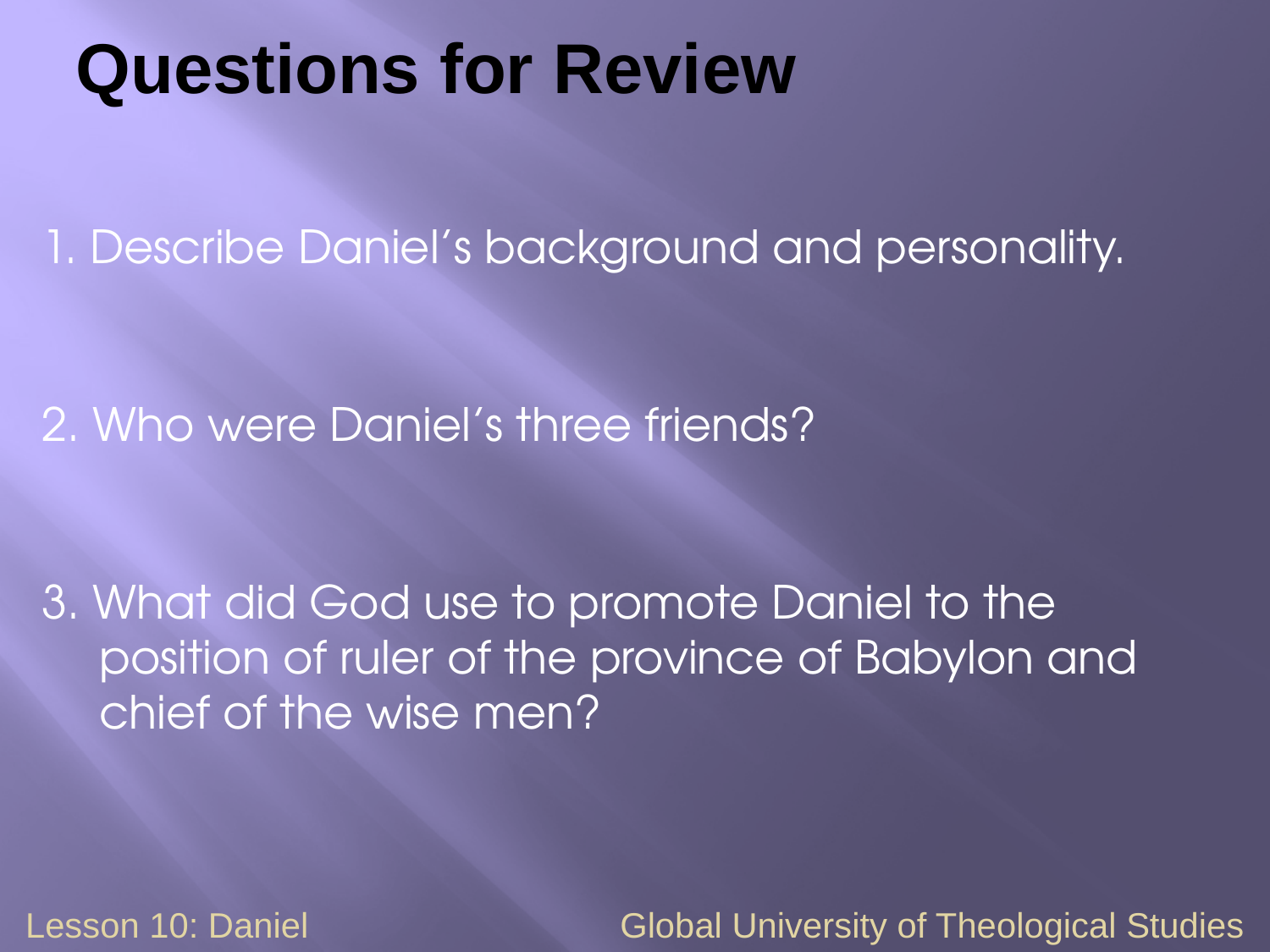

# Questions for Review
1. Describe Daniel’s background and personality.

2. Who were Daniel’s three friends?

3. What did God use to promote Daniel to the position of ruler of the province of Babylon and chief of the wise men?
Lesson 10: Daniel                                Global University of Theological Studies